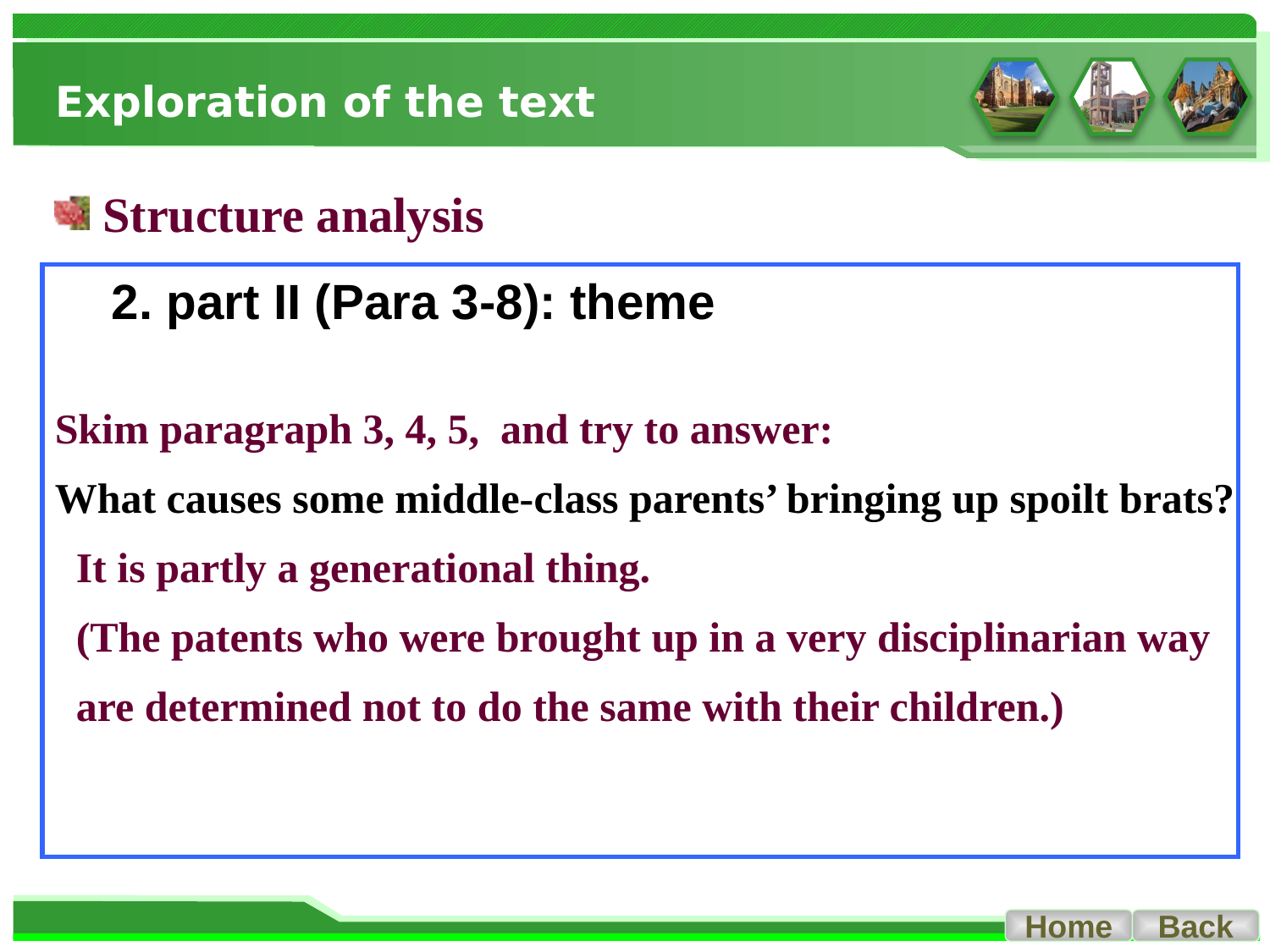

# Exploration of the text
Structure analysis
    2. part II (Para 3-8): theme
Skim paragraph 3, 4, 5,  and try to answer:
What causes some middle-class parents’ bringing up spoilt brats?
  It is partly a generational thing.
  (The patents who were brought up in a very disciplinarian way
  are determined not to do the same with their children.)
Home
Back